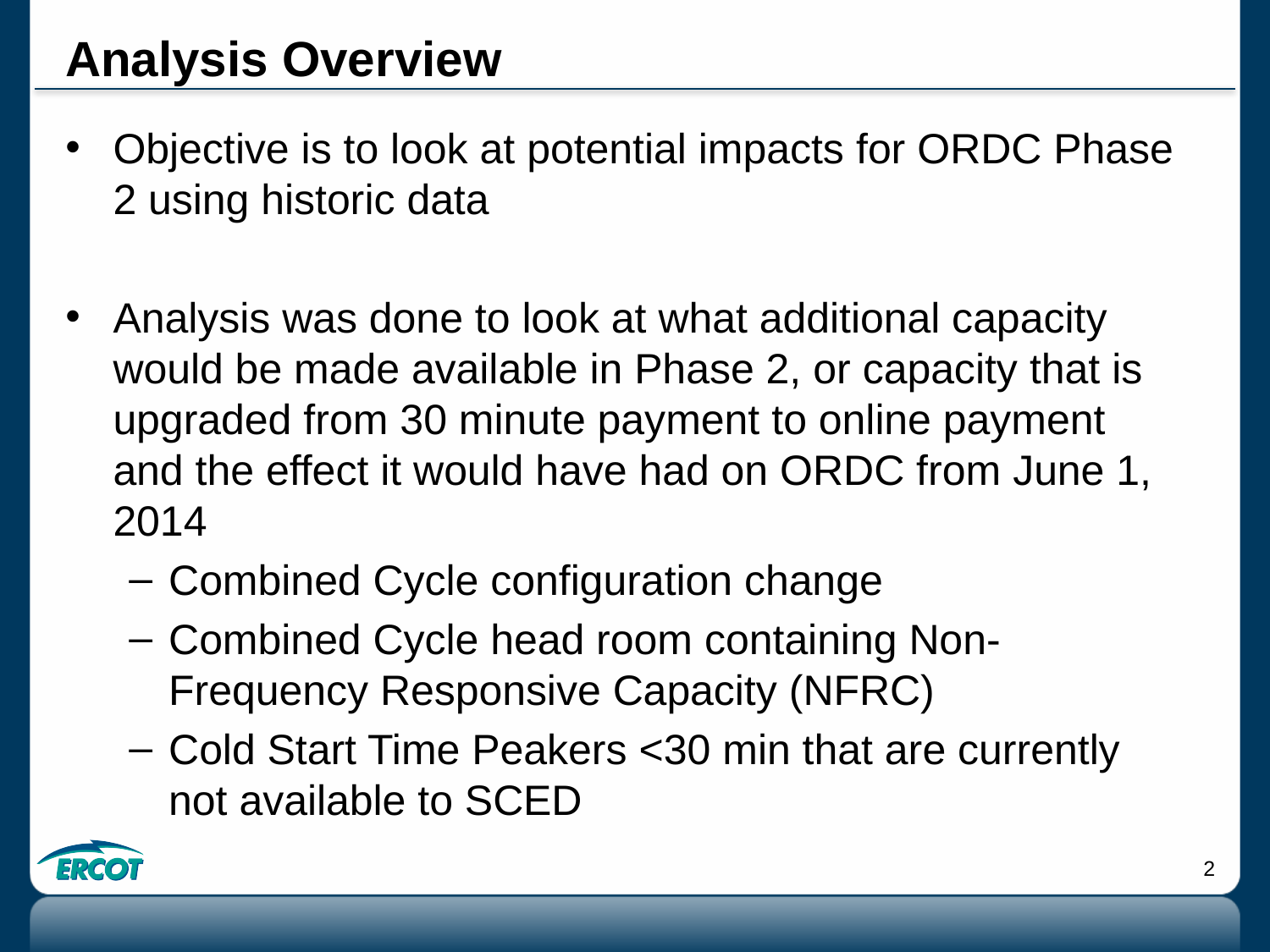

# Analysis Overview
Objective is to look at potential impacts for ORDC Phase 2 using historic data

Analysis was done to look at what additional capacity would be made available in Phase 2, or capacity that is upgraded from 30 minute payment to online payment and the effect it would have had on ORDC from June 1, 2014
Combined Cycle configuration change
Combined Cycle head room containing Non-Frequency Responsive Capacity (NFRC)
Cold Start Time Peakers <30 min that are currently not available to SCED